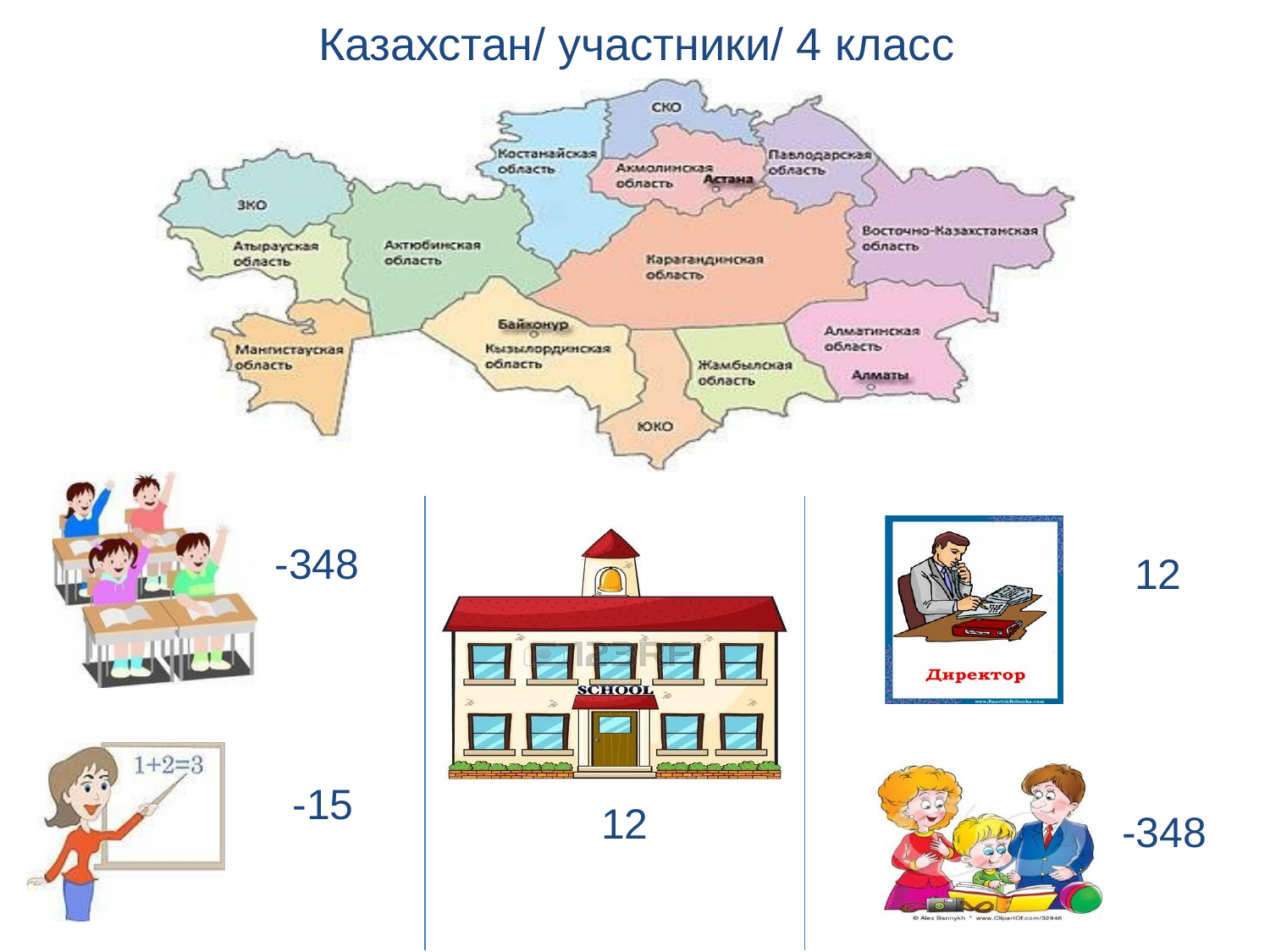

# Казахстан/ участники/ 4 класс

-348
12

-15
12
-348